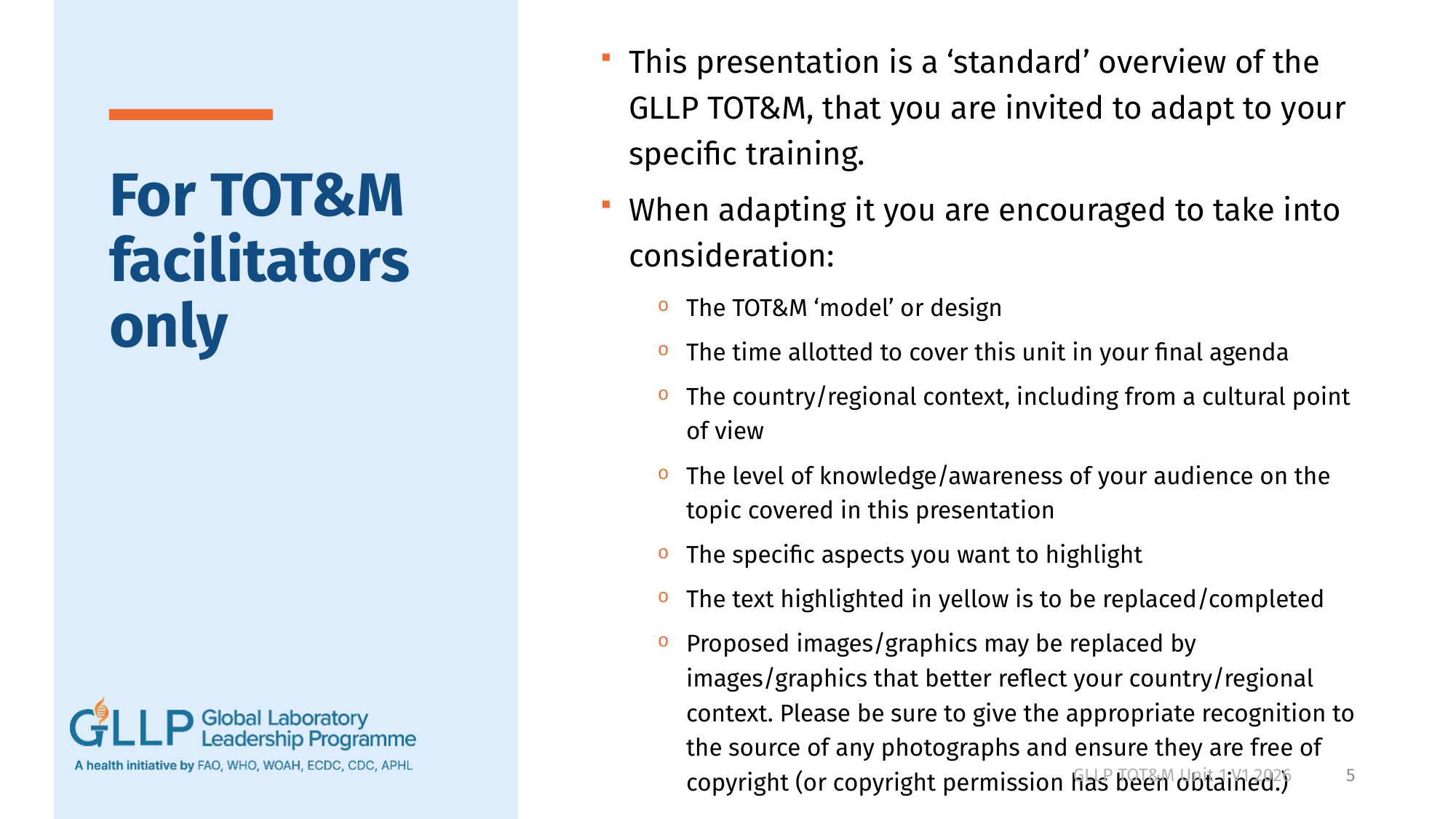

This presentation is a ‘standard’ overview of the GLLP TOT&M, that you are invited to adapt to your specific training.
When adapting it you are encouraged to take into consideration:
The TOT&M ‘model’ or design
The time allotted to cover this unit in your final agenda
The country/regional context, including from a cultural point of view
The level of knowledge/awareness of your audience on the topic covered in this presentation
The specific aspects you want to highlight
The text highlighted in yellow is to be replaced/completed
Proposed images/graphics may be replaced by images/graphics that better reflect your country/regional context. Please be sure to give the appropriate recognition to the source of any photographs and ensure they are free of copyright (or copyright permission has been obtained.)
# For TOT&M facilitators only
GLLP TOT&M Unit 1 V1 2026
5